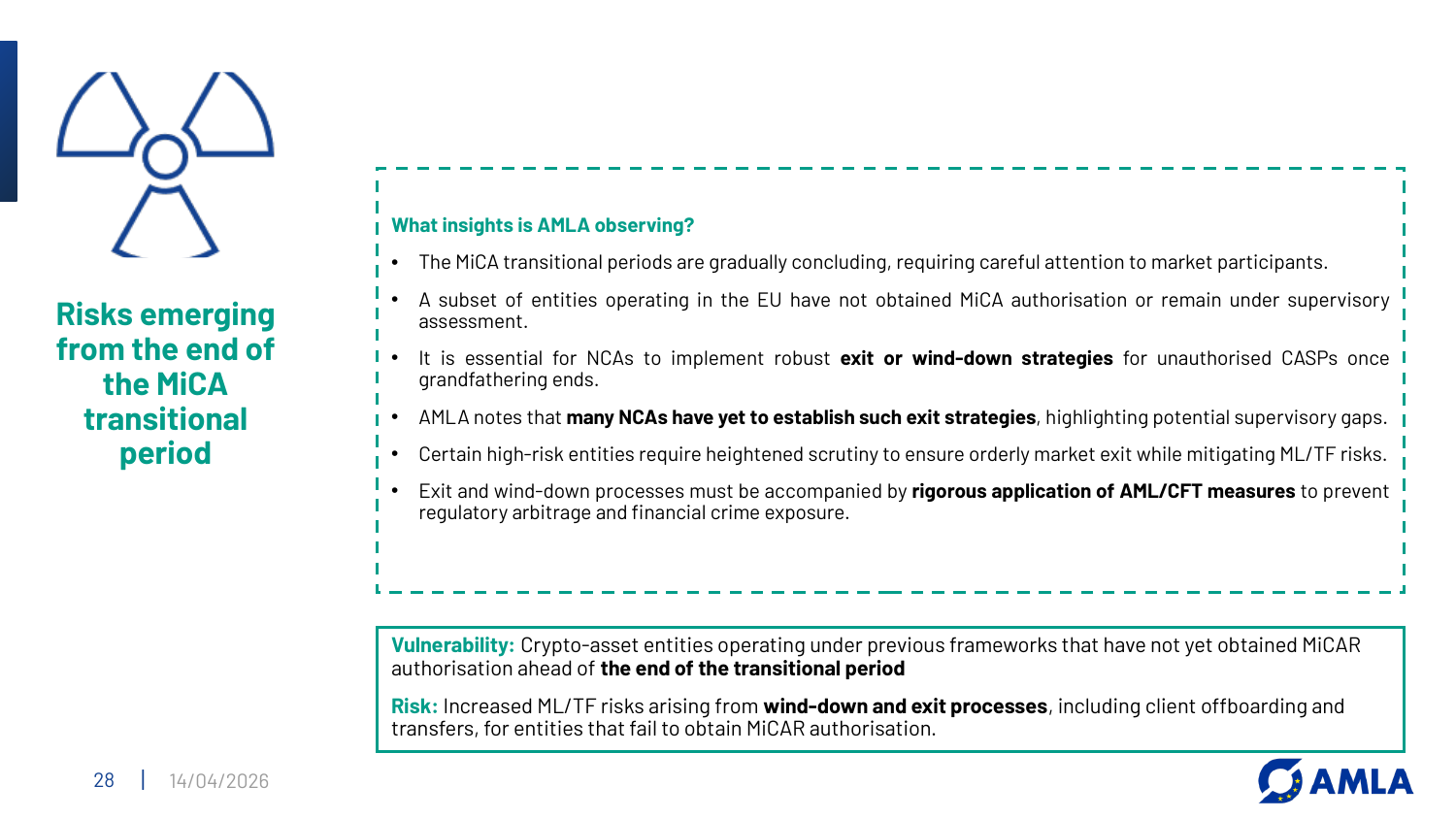

Risks emerging from the end of the MiCA transitional period

What insights is AMLA observing?
The MiCA transitional periods are gradually concluding, requiring careful attention to market participants.
A subset of entities operating in the EU have not obtained MiCA authorisation or remain under supervisory assessment.
It is essential for NCAs to implement robust exit or wind-down strategies for unauthorised CASPs once grandfathering ends.
AMLA notes that many NCAs have yet to establish such exit strategies, highlighting potential supervisory gaps.
Certain high-risk entities require heightened scrutiny to ensure orderly market exit while mitigating ML/TF risks.
Exit and wind-down processes must be accompanied by rigorous application of AML/CFT measures to prevent regulatory arbitrage and financial crime exposure.
Vulnerability: Crypto-asset entities operating under previous frameworks that have not yet obtained MiCAR authorisation ahead of the end of the transitional period
Risk: Increased ML/TF risks arising from wind-down and exit processes, including client offboarding and transfers, for entities that fail to obtain MiCAR authorisation.
28
14/04/2026